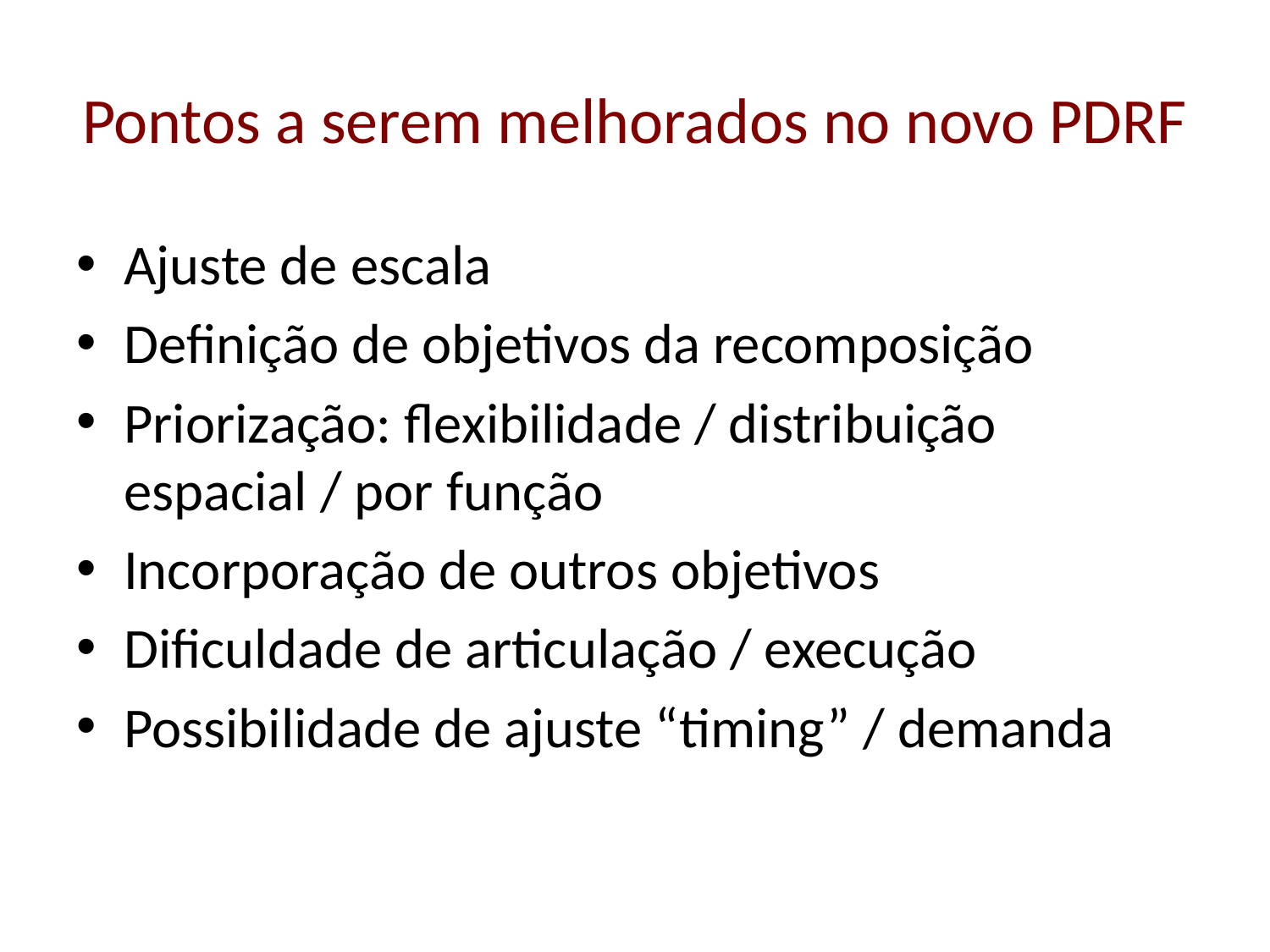

# Pontos a serem melhorados no novo PDRF
Ajuste de escala
Definição de objetivos da recomposição
Priorização: flexibilidade / distribuição espacial / por função
Incorporação de outros objetivos
Dificuldade de articulação / execução
Possibilidade de ajuste “timing” / demanda